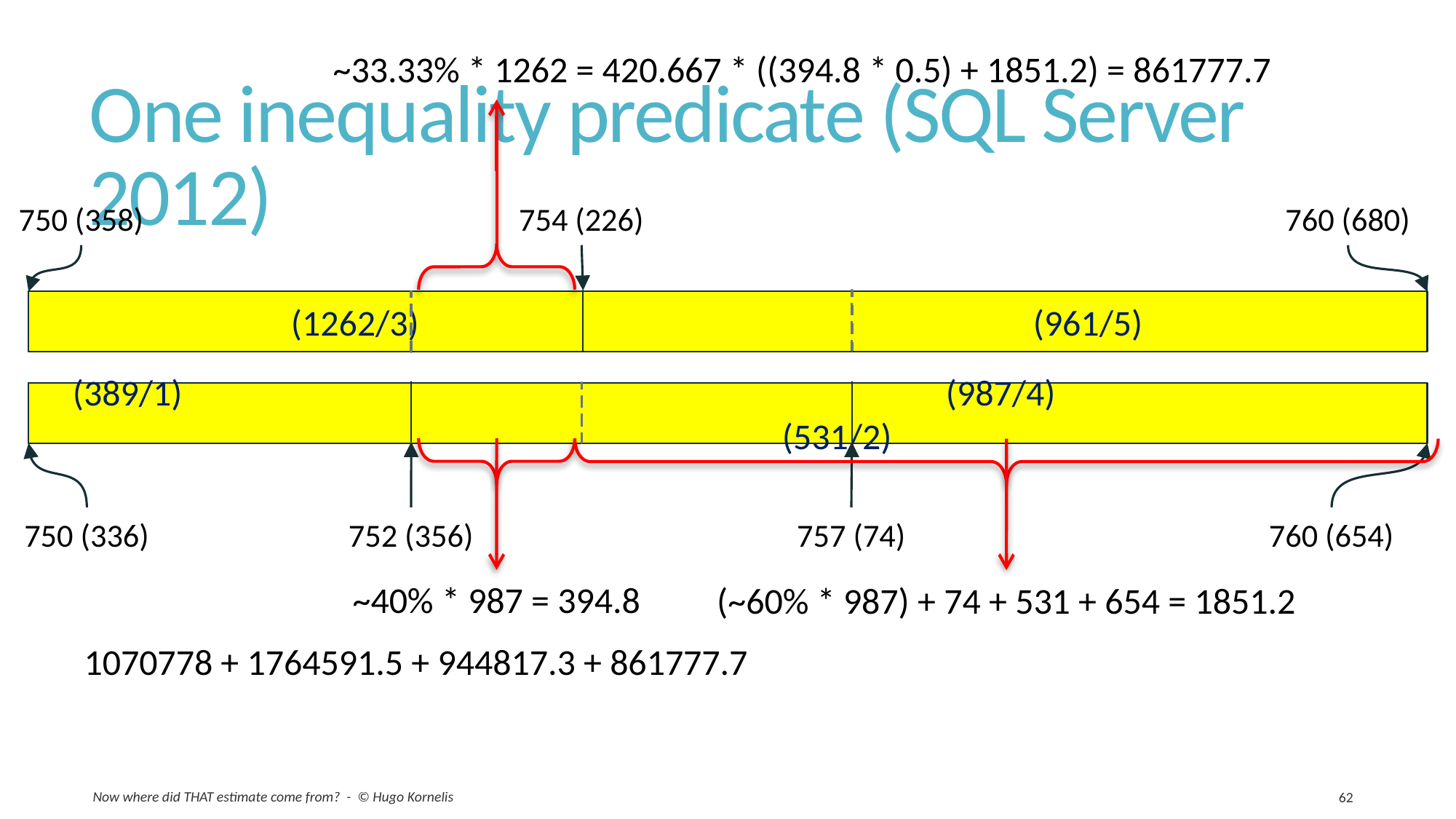

~33.33% * 1262 = 420.667 * ((394.8 * 0.5) + 1851.2) = 861777.7
# One inequality predicate (SQL Server 2012)

750 (358)
754 (226)
760 (680)

		(1262/3)                                                                           (961/5)

(389/1)							(987/4)								(531/2)

750 (336)
752 (356)
757 (74)
760 (654)
~40% * 987 = 394.8
(~60% * 987) + 74 + 531 + 654 = 1851.2
1070778 + 1764591.5 + 944817.3 + 861777.7
Now where did THAT estimate come from?  -  © Hugo Kornelis
62